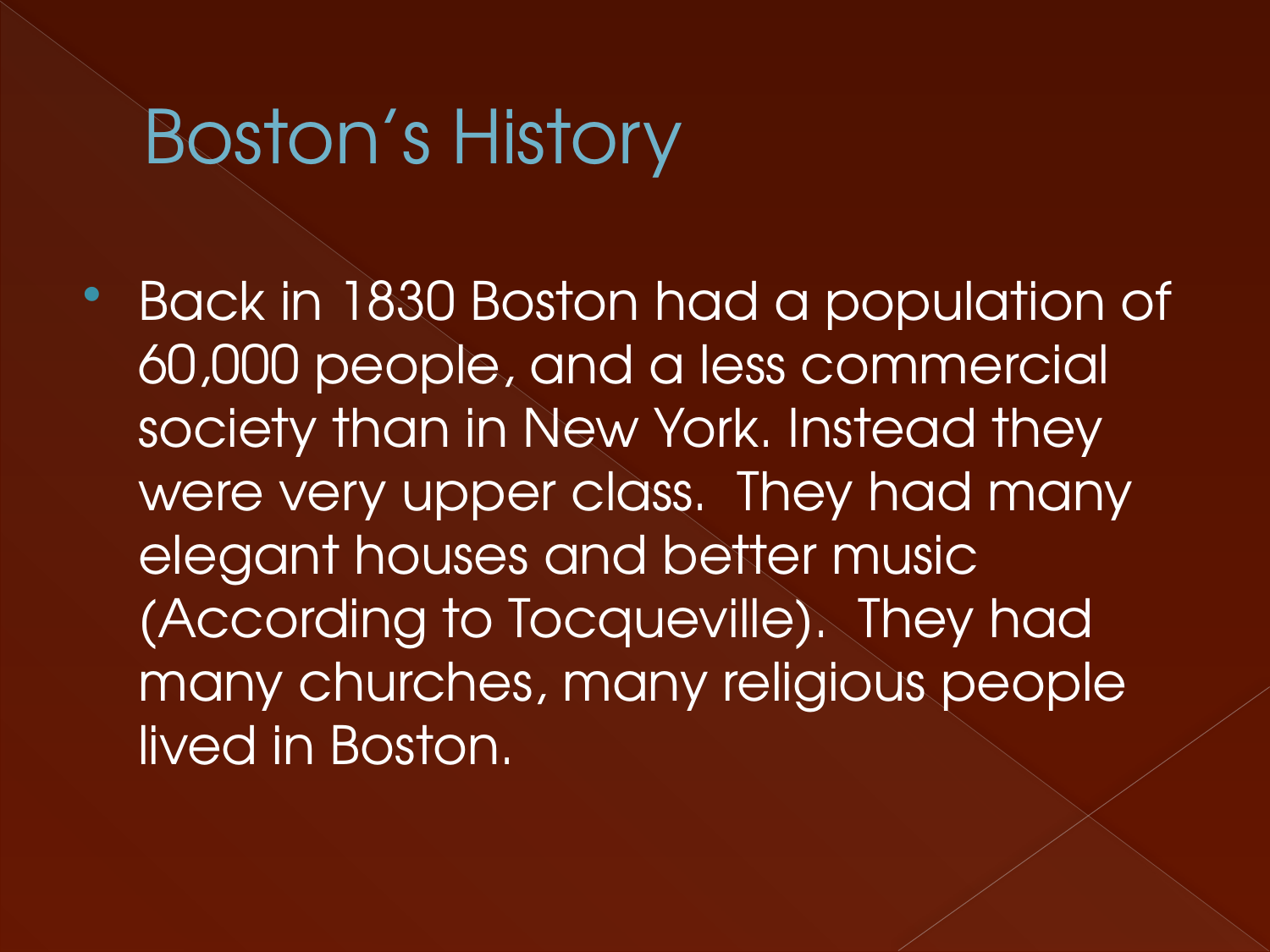

# Boston’s History
Back in 1830 Boston had a population of 60,000 people, and a less commercial  society than in New York. Instead they were very upper class.  They had many elegant houses and better music (According to Tocqueville).  They had many churches, many religious people lived in Boston.